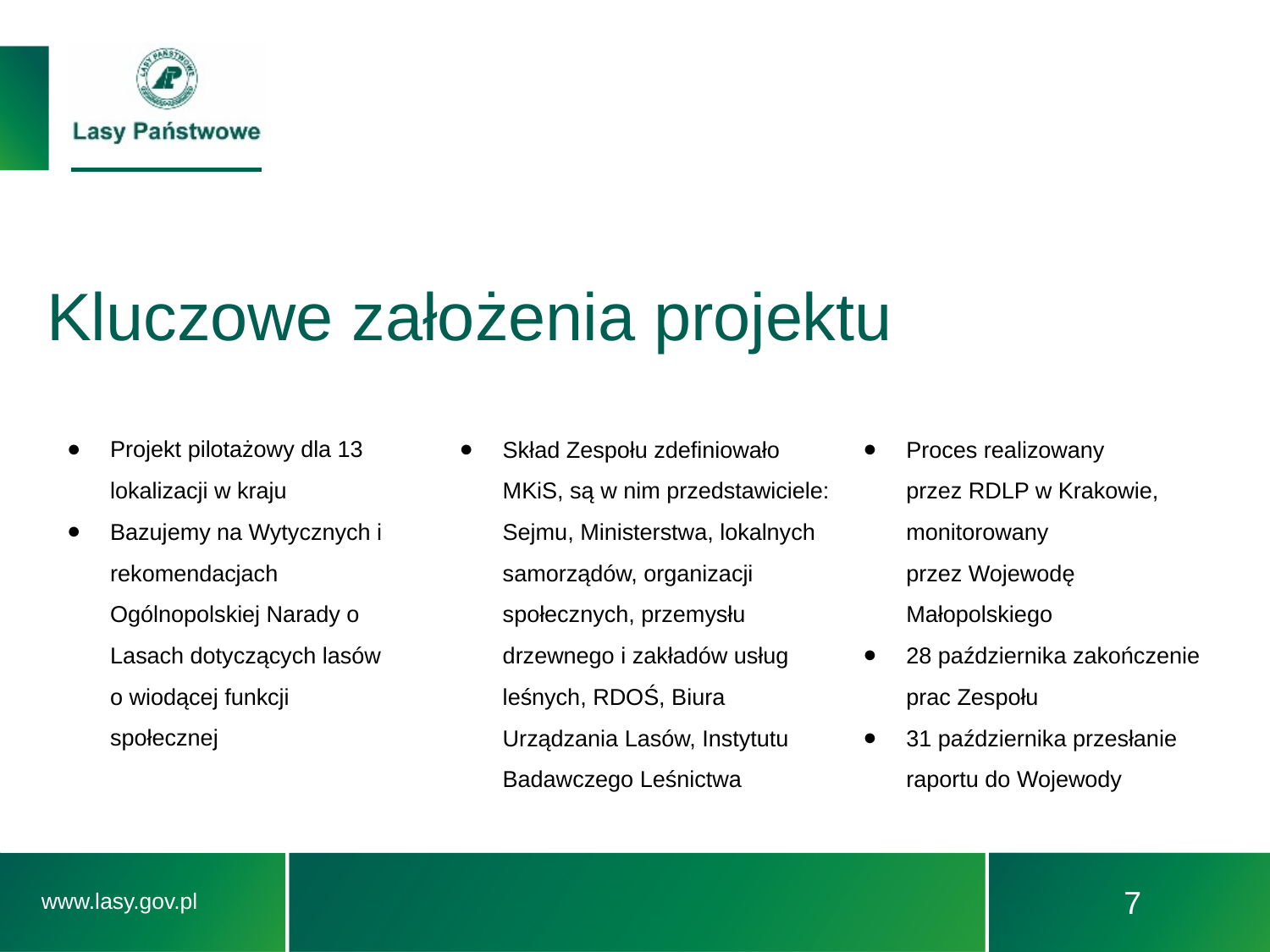

# Kluczowe założenia projektu
Projekt pilotażowy dla 13 lokalizacji w kraju
Bazujemy na Wytycznych i rekomendacjach Ogólnopolskiej Narady o Lasach dotyczących lasów o wiodącej funkcji społecznej
Skład Zespołu zdefiniowało MKiS, są w nim przedstawiciele: Sejmu, Ministerstwa, lokalnych samorządów, organizacji społecznych, przemysłu drzewnego i zakładów usług leśnych, RDOŚ, Biura Urządzania Lasów, Instytutu Badawczego Leśnictwa
Proces realizowany
przez RDLP w Krakowie, monitorowany
przez Wojewodę Małopolskiego
28 października zakończenie prac Zespołu
31 października przesłanie raportu do Wojewody